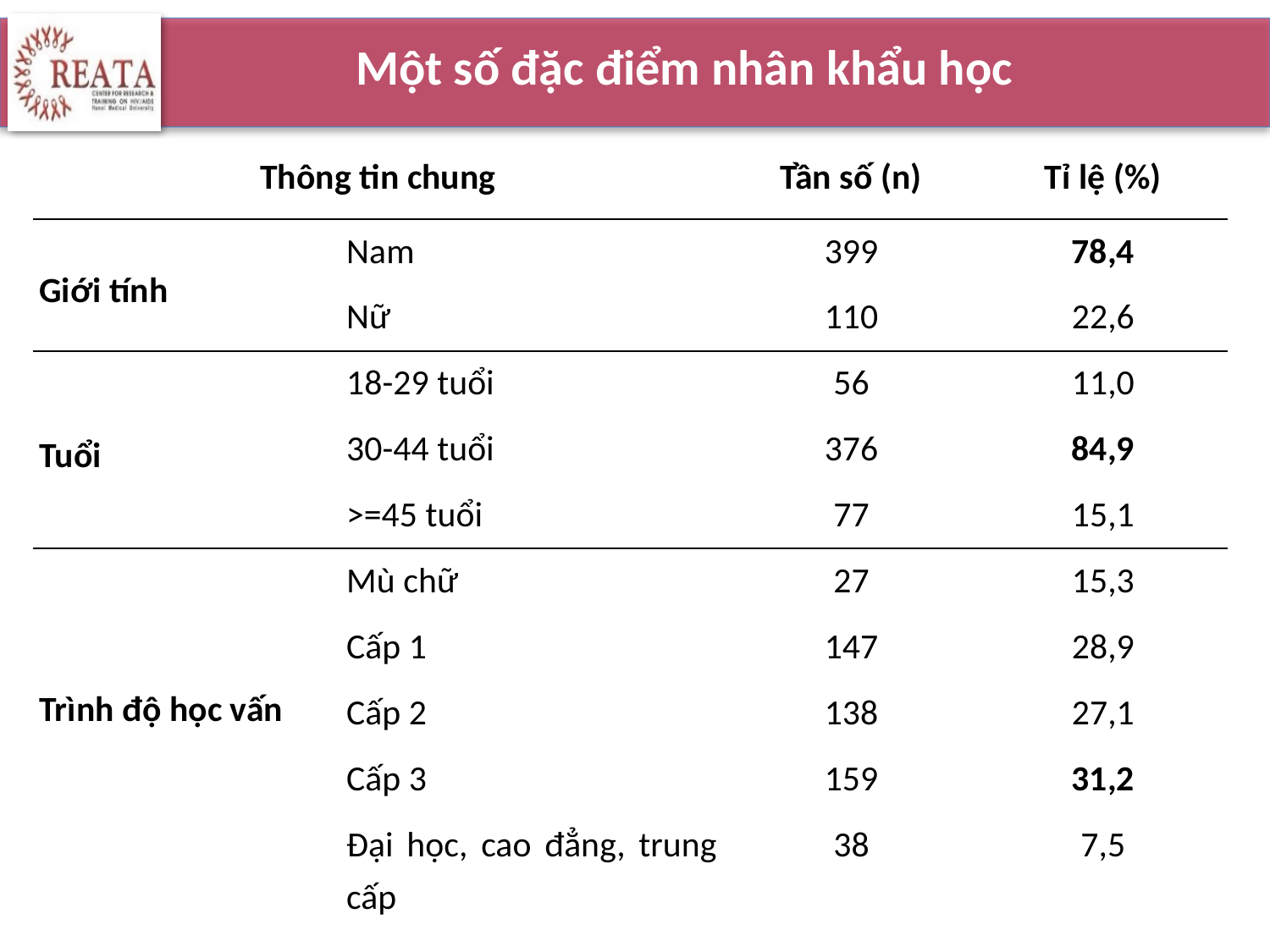

# Một số đặc điểm nhân khẩu học
| Thông tin chung |  | Tần số (n) | Tỉ lệ (%) |
| --- | --- | --- | --- |
| Giới tính | Nam | 399 | 78,4 |
|  | Nữ | 110 | 22,6 |
| Tuổi | 18-29 tuổi | 56 | 11,0 |
|  | 30-44 tuổi | 376 | 84,9 |
|  | >=45 tuổi | 77 | 15,1 |
| Trình độ học vấn | Mù chữ | 27 | 15,3 |
|  | Cấp 1 | 147 | 28,9 |
|  | Cấp 2 | 138 | 27,1 |
|  | Cấp 3 | 159 | 31,2 |
|  | Đại học, cao đẳng, trung cấp | 38 | 7,5 |